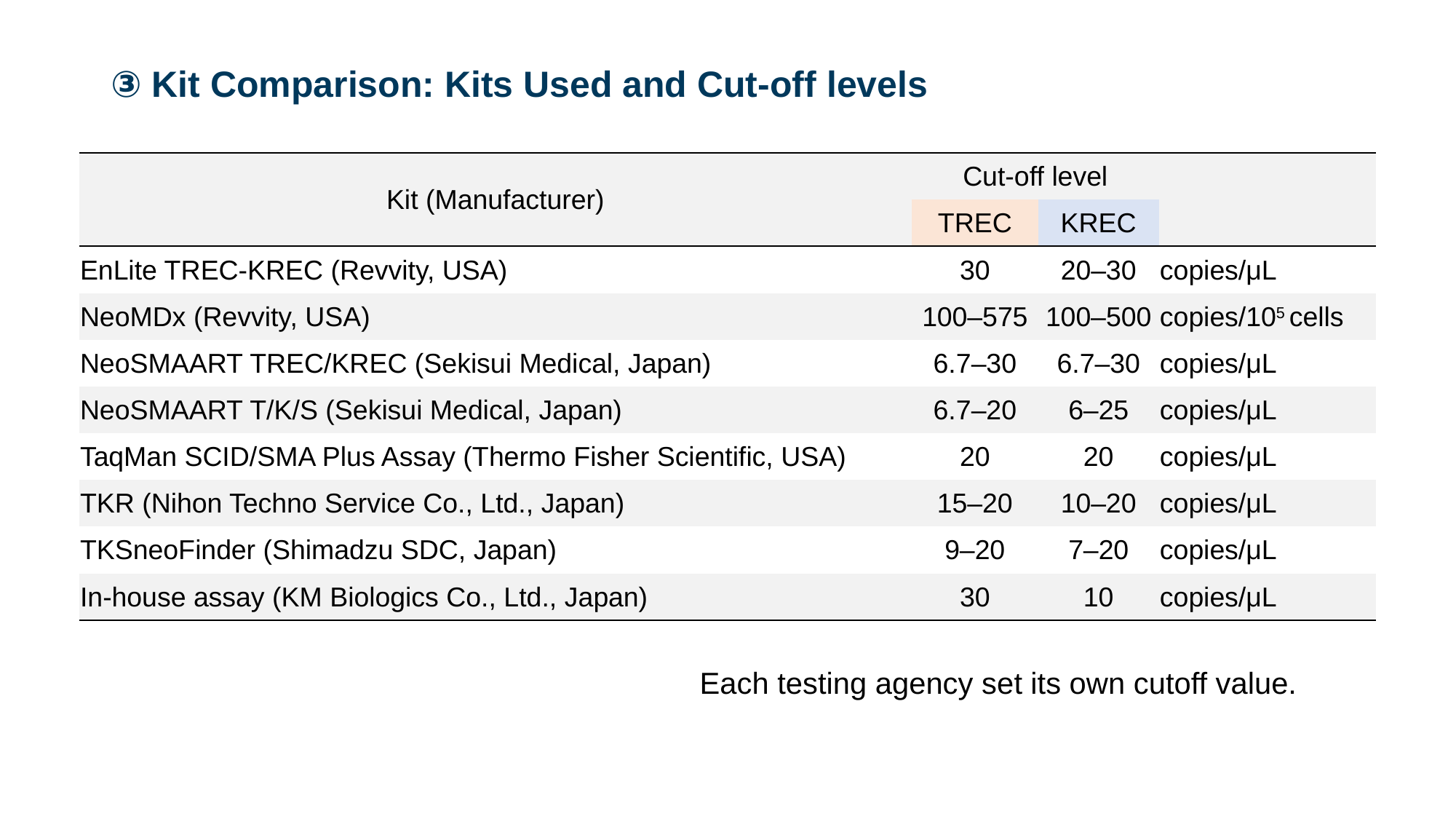

# ③ Kit Comparison: Kits Used and Cut-off levels
| Kit (Manufacturer) | Cut-off level |  |  |
| --- | --- | --- | --- |
|  | TREC | KREC |  |
| EnLite TREC-KREC (Revvity, USA) | 30 | 20–30 | copies/μL |
| NeoMDx (Revvity, USA) | 100–575 | 100–500 | copies/105 cells |
| NeoSMAART TREC/KREC (Sekisui Medical, Japan) | 6.7–30 | 6.7–30 | copies/μL |
| NeoSMAART T/K/S (Sekisui Medical, Japan) | 6.7–20 | 6–25 | copies/μL |
| TaqMan SCID/SMA Plus Assay (Thermo Fisher Scientific, USA) | 20 | 20 | copies/μL |
| TKR (Nihon Techno Service Co., Ltd., Japan) | 15–20 | 10–20 | copies/μL |
| TKSneoFinder (Shimadzu SDC, Japan) | 9–20 | 7–20 | copies/μL |
| In-house assay (KM Biologics Co., Ltd., Japan) | 30 | 10 | copies/μL |
Each testing agency set its own cutoff value.